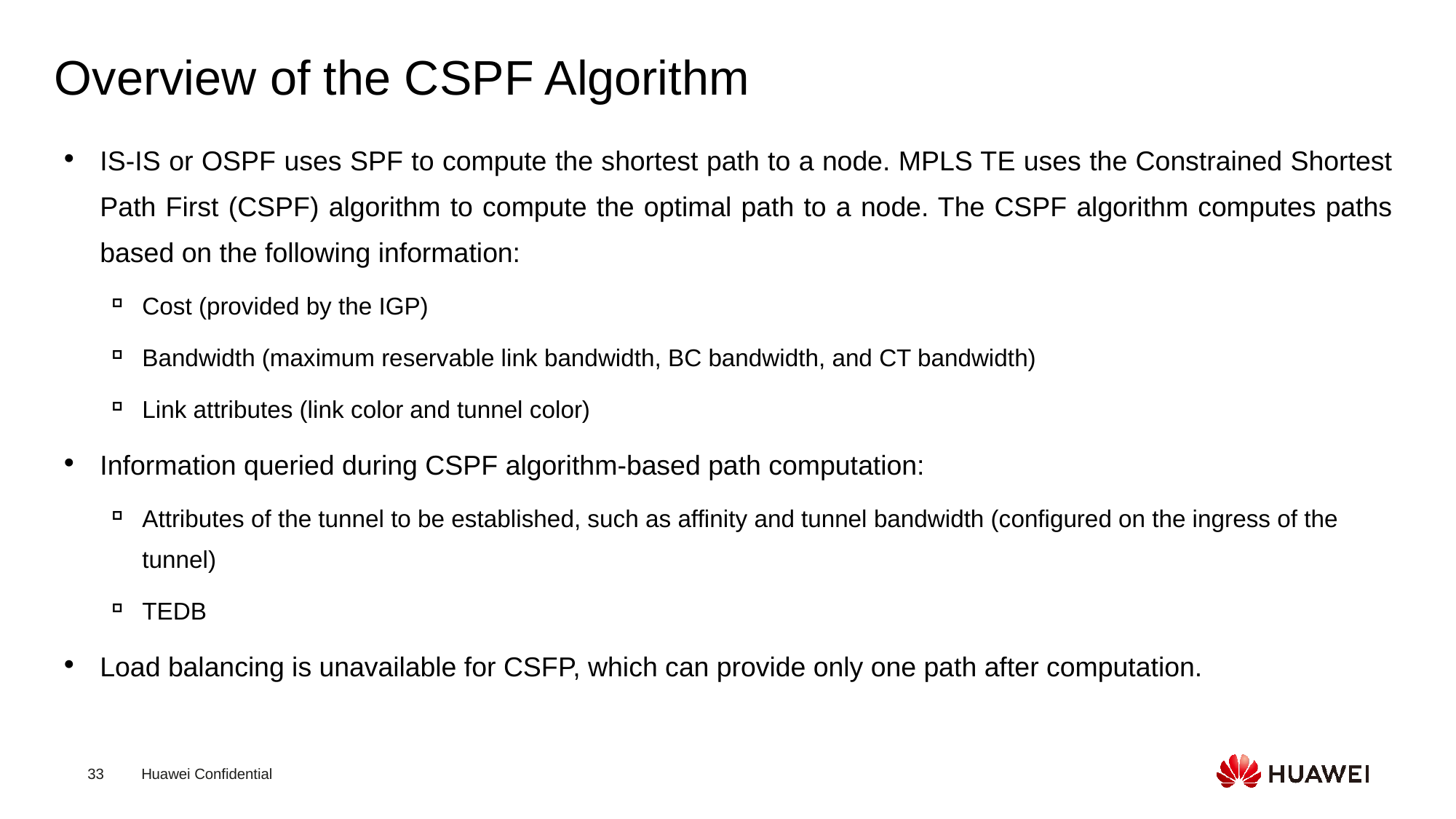

# Overview of the CSPF Algorithm
IS-IS or OSPF uses SPF to compute the shortest path to a node. MPLS TE uses the Constrained Shortest Path First (CSPF) algorithm to compute the optimal path to a node. The CSPF algorithm computes paths based on the following information:
Cost (provided by the IGP)
Bandwidth (maximum reservable link bandwidth, BC bandwidth, and CT bandwidth)
Link attributes (link color and tunnel color)
Information queried during CSPF algorithm-based path computation:
Attributes of the tunnel to be established, such as affinity and tunnel bandwidth (configured on the ingress of the tunnel)
TEDB
Load balancing is unavailable for CSFP, which can provide only one path after computation.